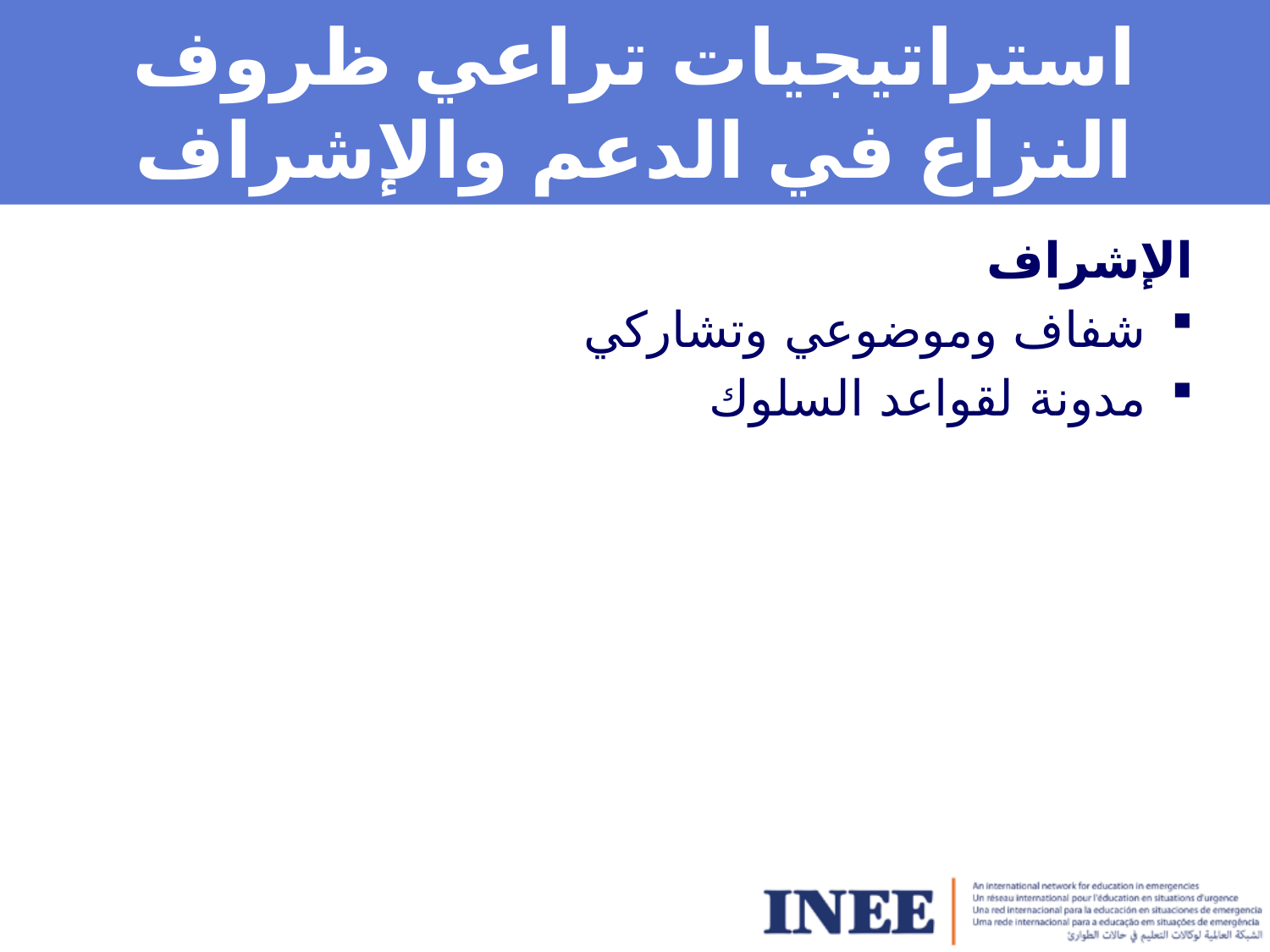

# استراتيجيات تراعي ظروف النزاع في الدعم والإشراف
الإشراف
شفاف وموضوعي وتشاركي
مدونة لقواعد السلوك